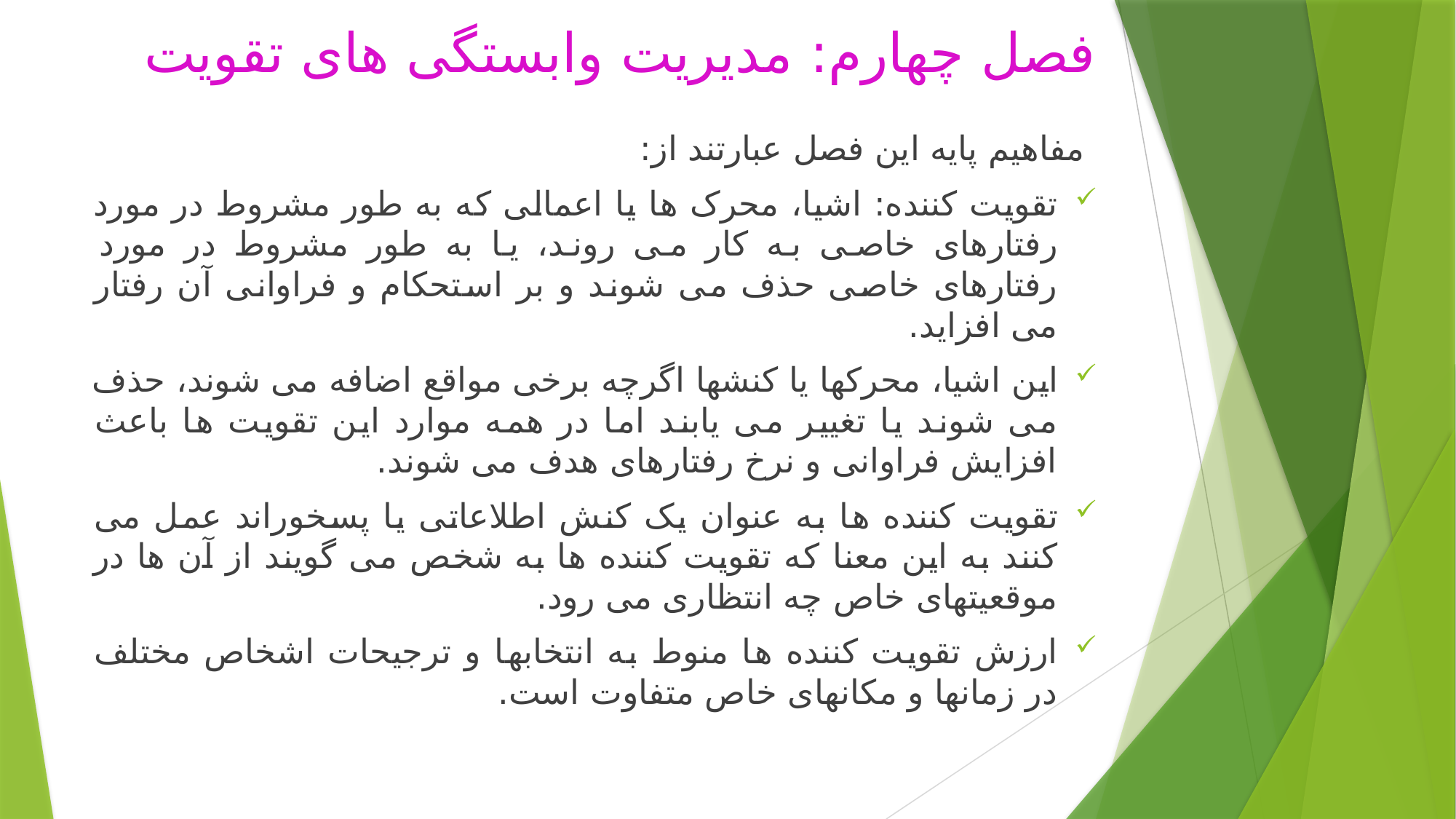

# فصل چهارم: مدیریت وابستگی های تقویت
 مفاهیم پایه این فصل عبارتند از:
تقویت کننده	: اشیا، محرک ها یا اعمالی که به طور مشروط در مورد رفتارهای خاصی به کار می روند، یا به طور مشروط در مورد رفتارهای خاصی حذف می شوند و بر استحکام و فراوانی آن رفتار می افزاید.
این اشیا، محرکها یا کنشها اگرچه برخی مواقع اضافه می شوند، حذف می شوند یا تغییر می یابند اما در همه موارد این تقویت ها باعث افزایش فراوانی و نرخ رفتارهای هدف می شوند.
تقویت کننده ها به عنوان یک کنش اطلاعاتی یا پسخوراند عمل می کنند به این معنا که تقویت کننده ها به شخص می گویند از آن ها در موقعیتهای خاص چه انتظاری می رود.
ارزش تقویت کننده ها منوط به انتخابها و ترجیحات اشخاص مختلف در زمانها و مکانهای خاص متفاوت است.